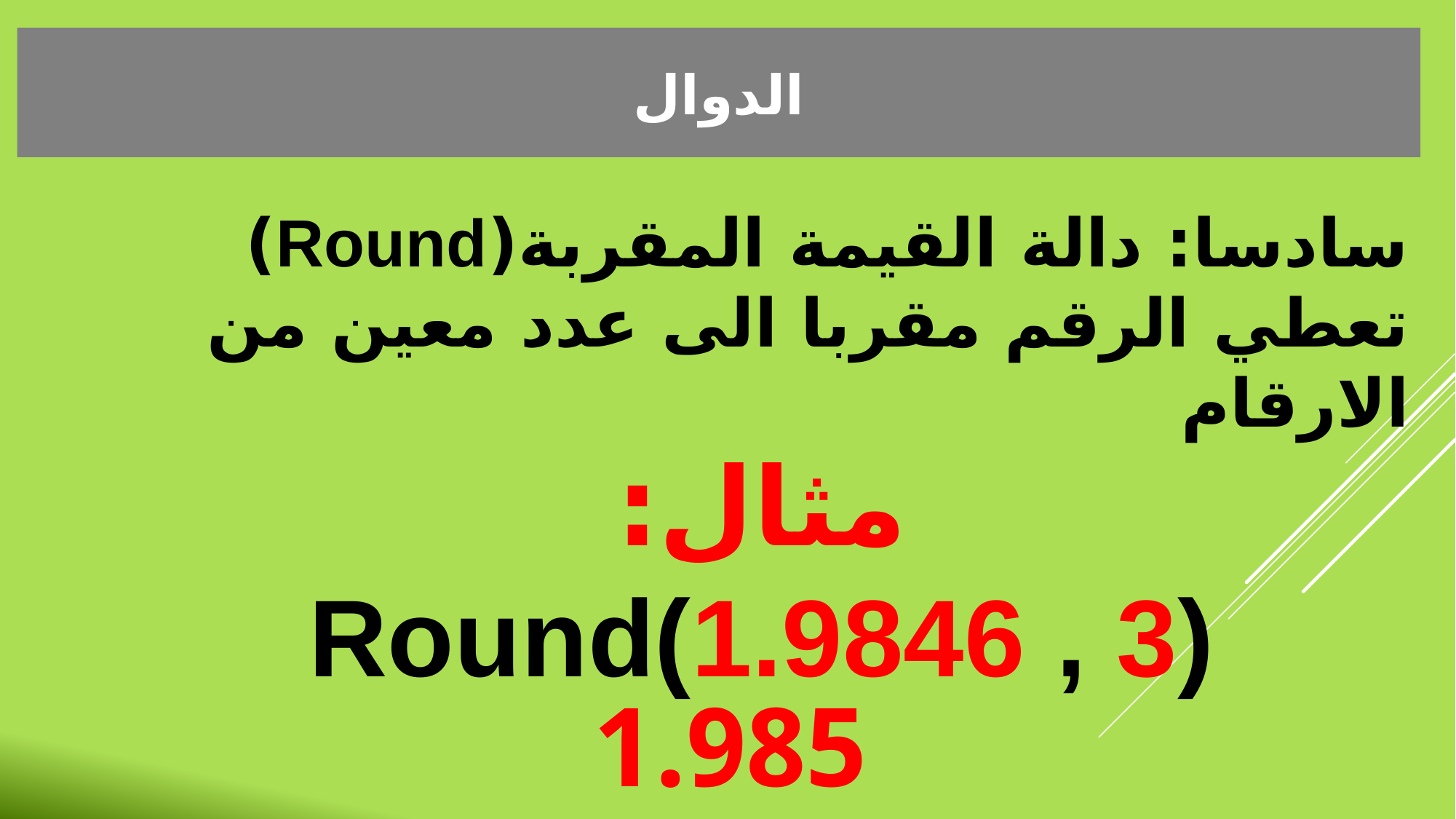

الدوال
سادسا: دالة القيمة المقربة(Round)
	تعطي الرقم مقربا الى عدد معين من الارقام
	مثال:
	Round(1.9846 , 3)
1.985